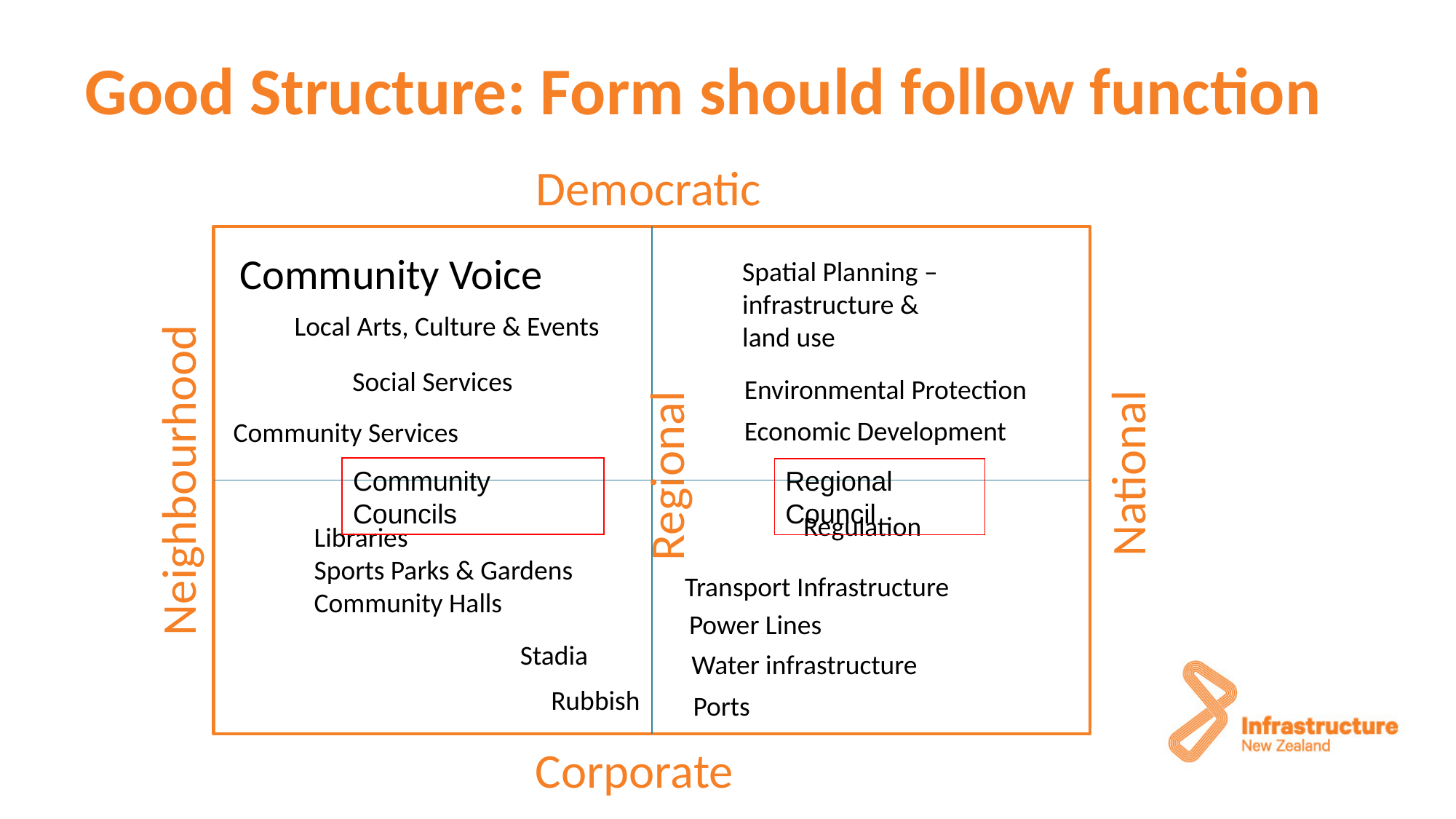

# Good Structure: Form should follow function
Democratic

Community Voice
Spatial Planning – infrastructure & land use
Local Arts, Culture & Events
Social Services
Environmental Protection
Economic Development
Community Services
National
Regional
Neighbourhood
Community Councils
Regional Council
Regulation
Libraries
Sports Parks & Gardens
Community Halls
Transport Infrastructure
Power Lines
Stadia
Water infrastructure
Rubbish
Ports
Corporate